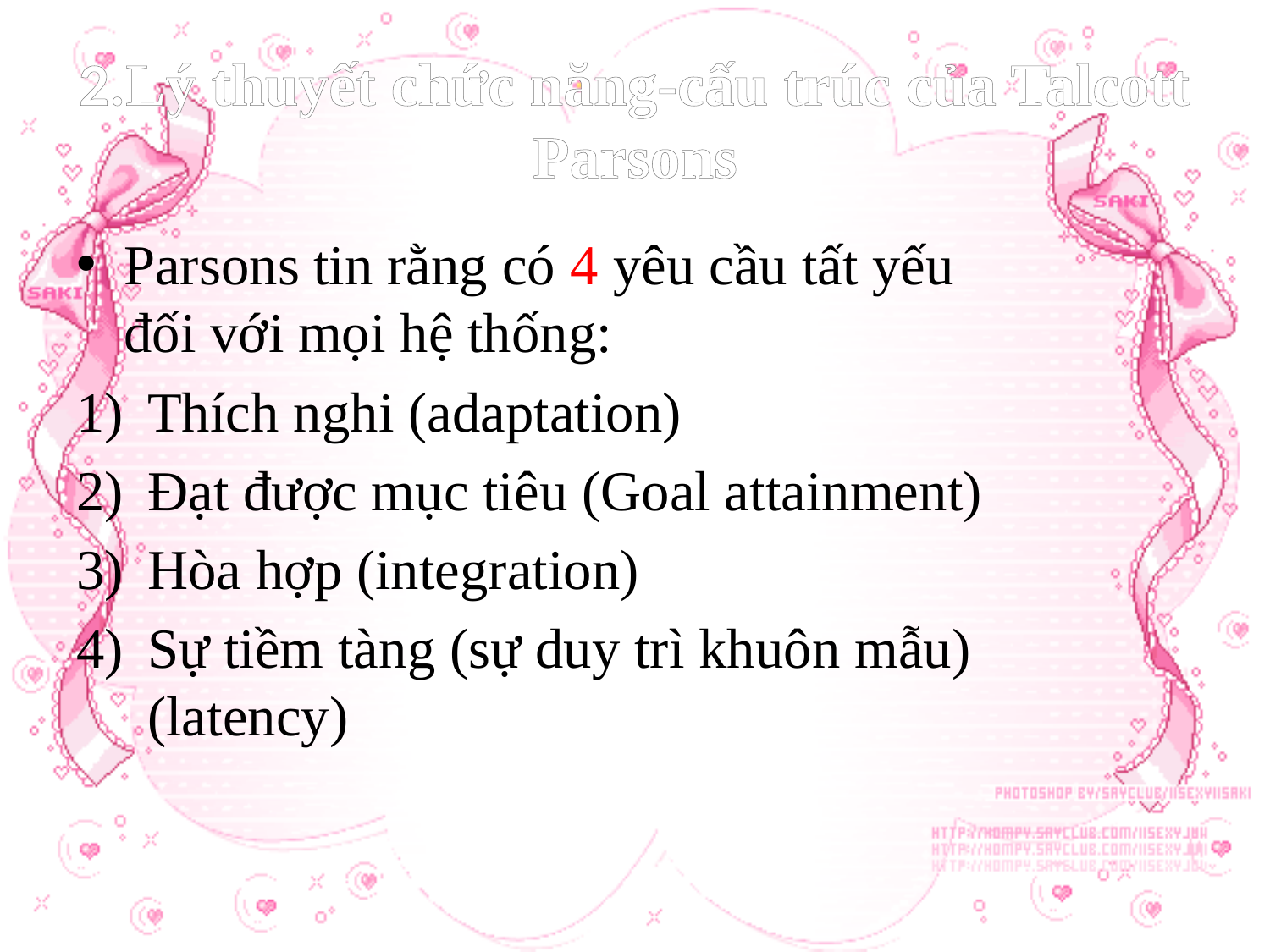

# 2.Lý thuyết chức năng-cấu trúc của Talcott Parsons
Parsons tin rằng có 4 yêu cầu tất yếu đối với mọi hệ thống:
Thích nghi (adaptation)
Đạt được mục tiêu (Goal attainment)
Hòa hợp (integration)
Sự tiềm tàng (sự duy trì khuôn mẫu) (latency)